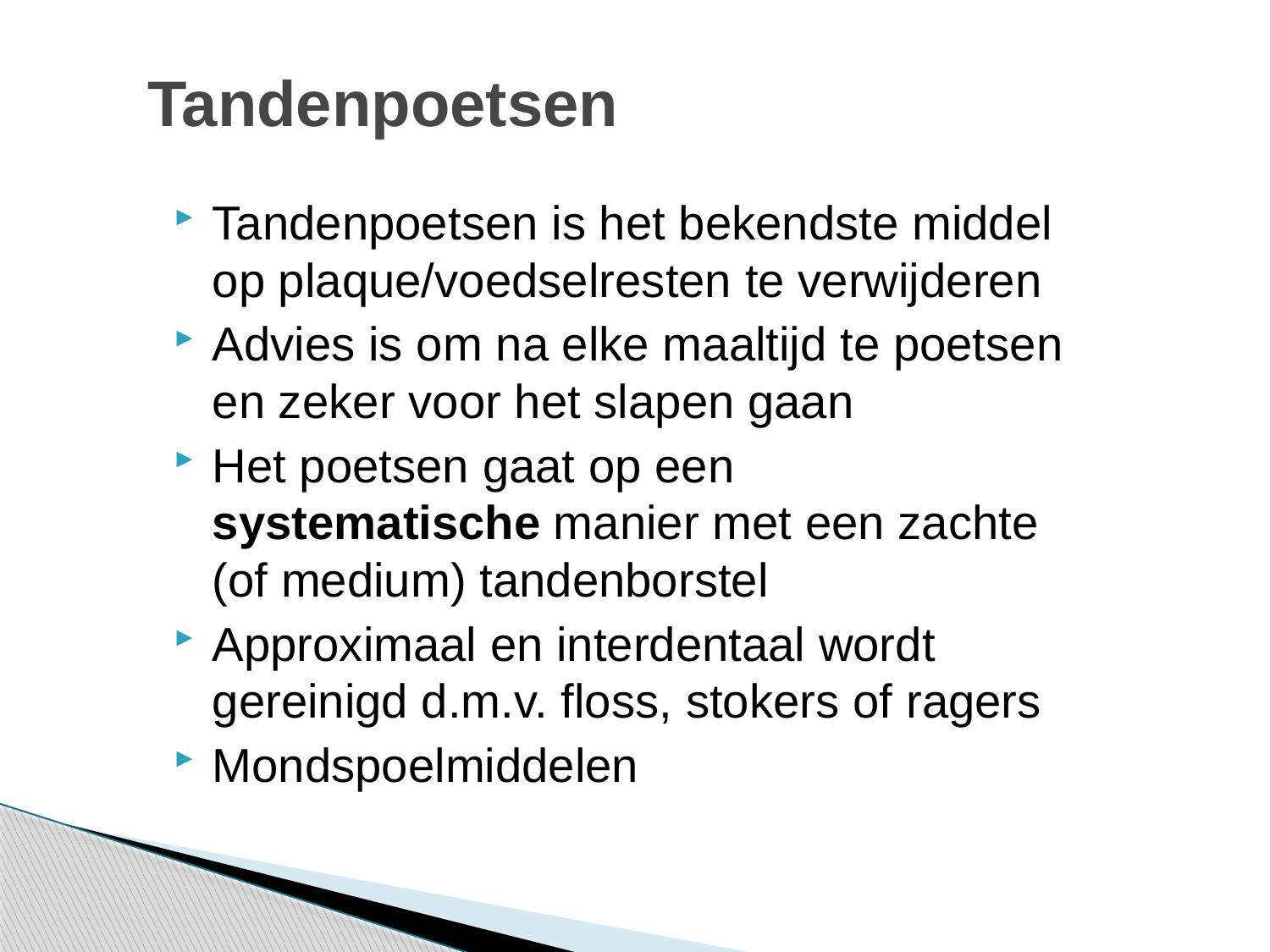

# Tandenpoetsen
Tandenpoetsen is het bekendste middel op plaque/voedselresten te verwijderen
Advies is om na elke maaltijd te poetsen en zeker voor het slapen gaan
Het poetsen gaat op een systematische manier met een zachte (of medium) tandenborstel
Approximaal en interdentaal wordt gereinigd d.m.v. floss, stokers of ragers
Mondspoelmiddelen